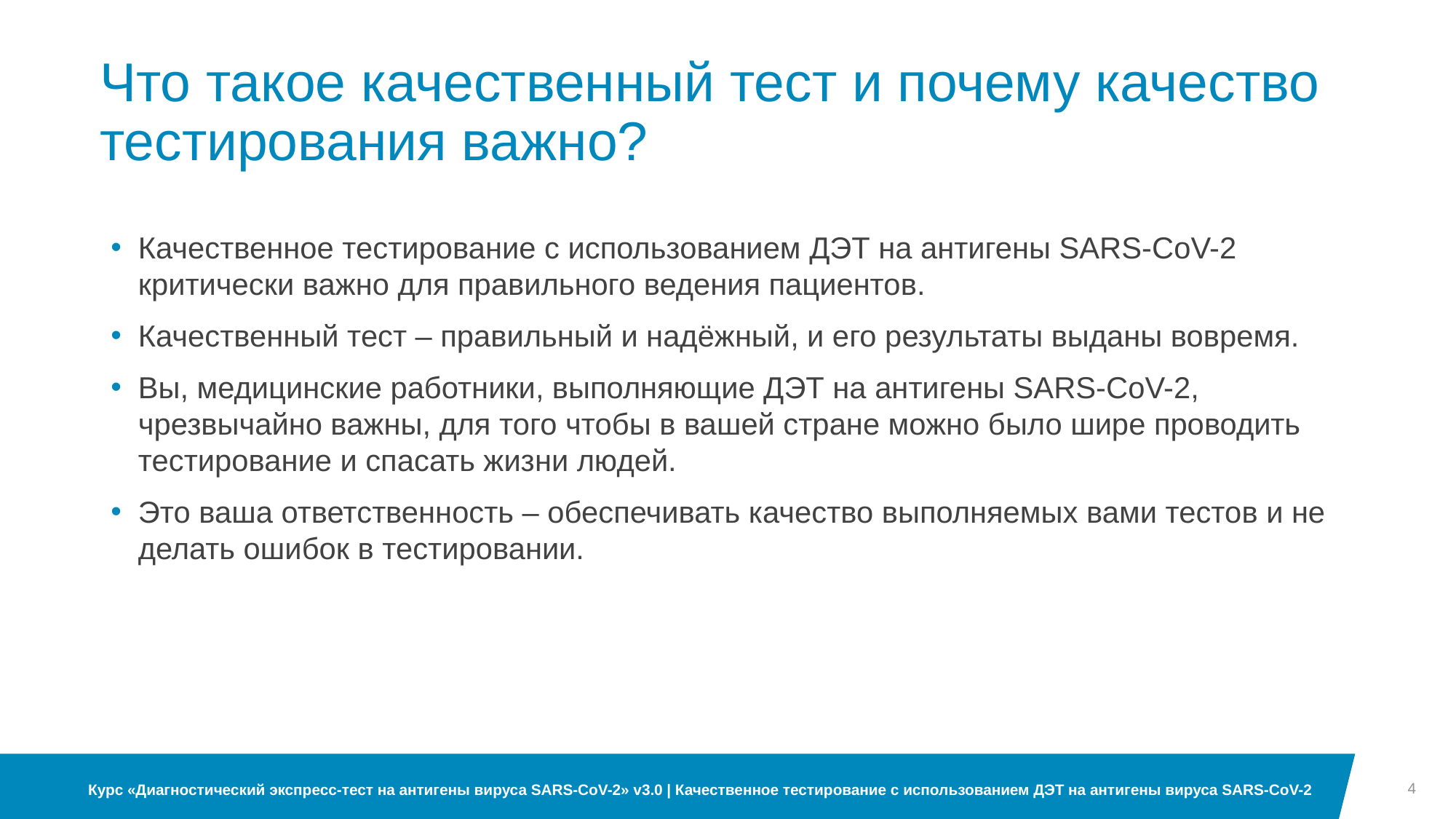

# Что такое качественный тест и почему качество тестирования важно?
Качественное тестирование с использованием ДЭТ на антигены SARS-CoV-2 критически важно для правильного ведения пациентов.
Качественный тест – правильный и надёжный, и его результаты выданы вовремя.
Вы, медицинские работники, выполняющие ДЭТ на антигены SARS-CoV-2, чрезвычайно важны, для того чтобы в вашей стране можно было шире проводить тестирование и спасать жизни людей.
Это ваша ответственность – обеспечивать качество выполняемых вами тестов и не делать ошибок в тестировании.

4
Курс «Диагностический экспресс-тест на антигены вируса SARS-CoV-2» v3.0 | Качественное тестирование с использованием ДЭТ на антигены вируса SARS-CoV-2